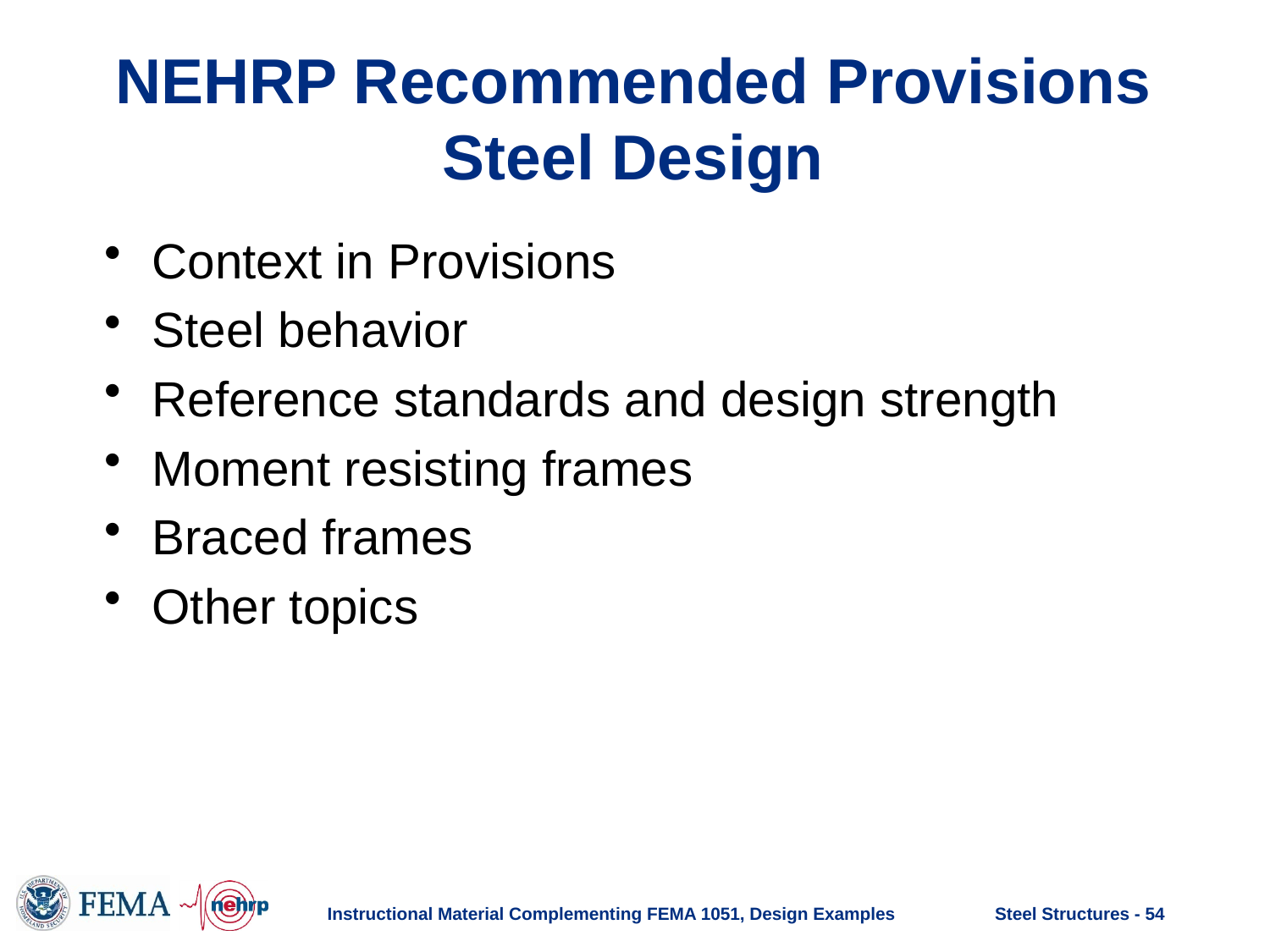

# NEHRP Recommended Provisions Steel Design
Context in Provisions
Steel behavior
Reference standards and design strength
Moment resisting frames
Braced frames
Other topics
Instructional Material Complementing FEMA 1051, Design Examples
Steel Structures - 54